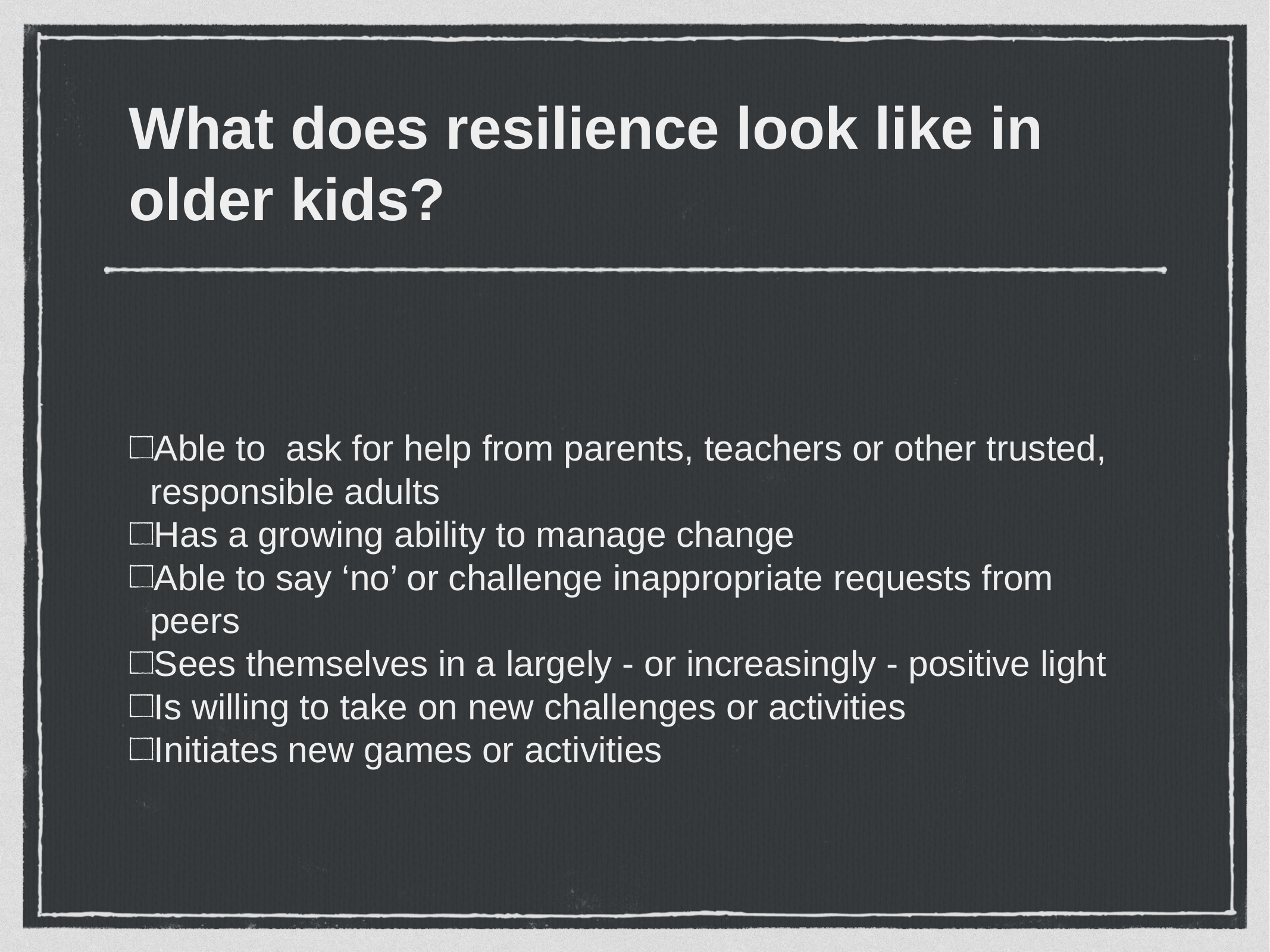

What does resilience look like in older kids?
Able to  ask for help from parents, teachers or other trusted, responsible adults
Has a growing ability to manage change
Able to say ‘no’ or challenge inappropriate requests from peers
Sees themselves in a largely - or increasingly - positive light
Is willing to take on new challenges or activities
Initiates new games or activities